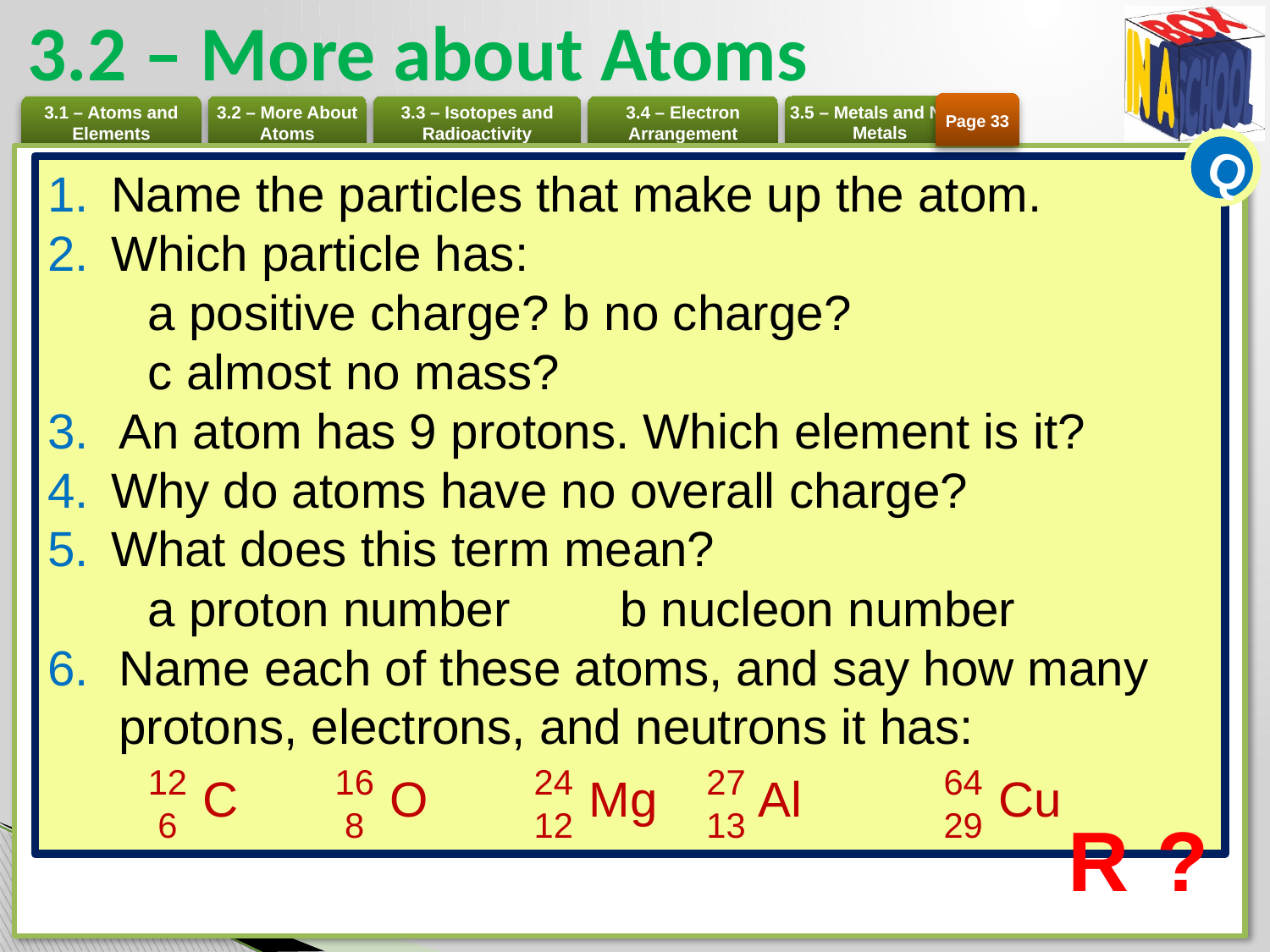

# 3.2 – More about Atoms
Page 33
Q
Name the particles that make up the atom.
Which particle has:
	a positive charge? b no charge?
	c almost no mass?
An atom has 9 protons. Which element is it?
Why do atoms have no overall charge?
What does this term mean?
	a proton number 	b nucleon number
Name each of these atoms, and say how many protons, electrons, and neutrons it has:
	12	16	24	27	64
	    C	    O	    Mg	    Al	    Cu
	 6	 8	12	13	29
R
?